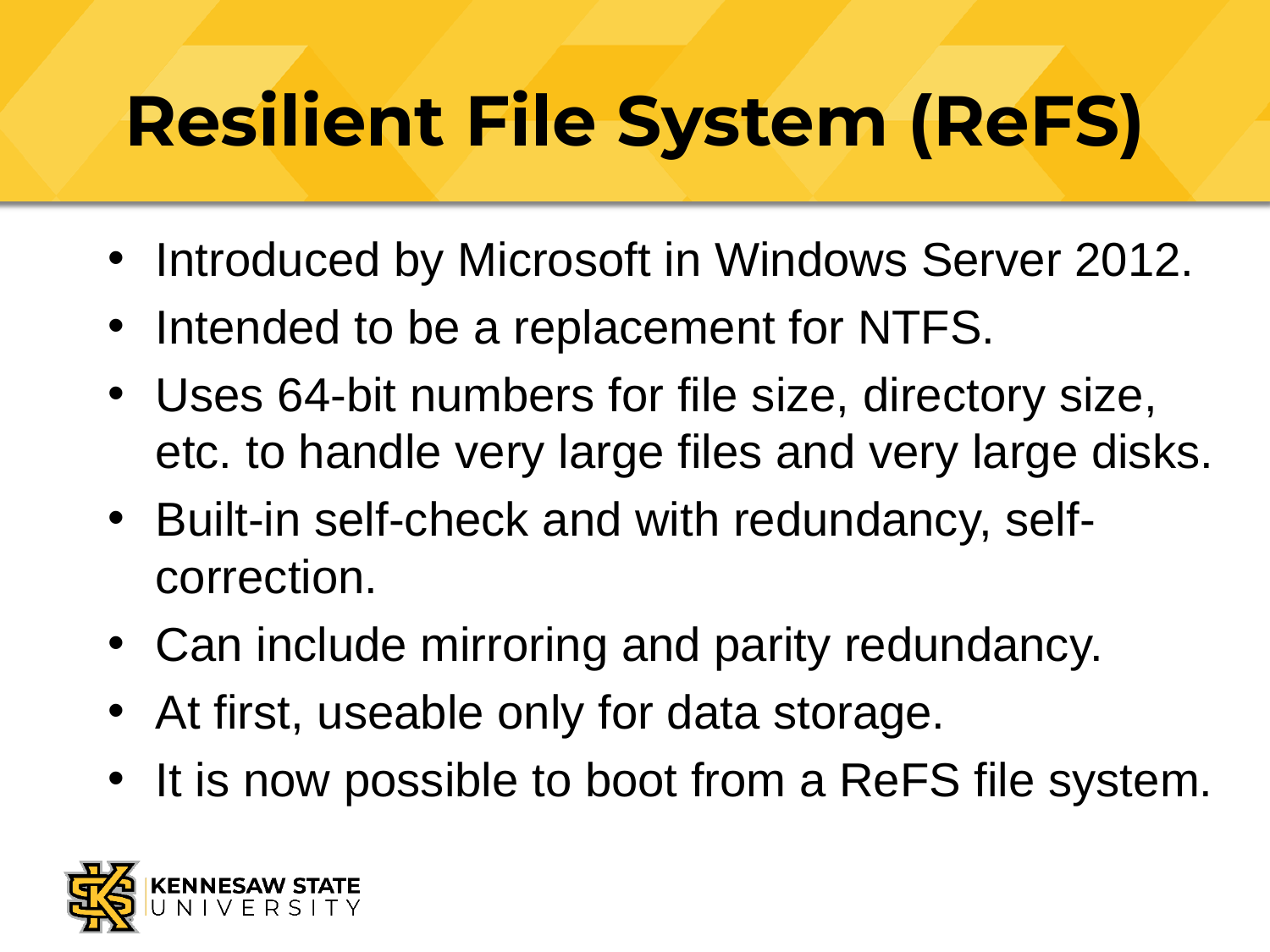

# Resilient File System (ReFS)
Introduced by Microsoft in Windows Server 2012.
Intended to be a replacement for NTFS.
Uses 64-bit numbers for file size, directory size, etc. to handle very large files and very large disks.
Built-in self-check and with redundancy, self-correction.
Can include mirroring and parity redundancy.
At first, useable only for data storage.
It is now possible to boot from a ReFS file system.